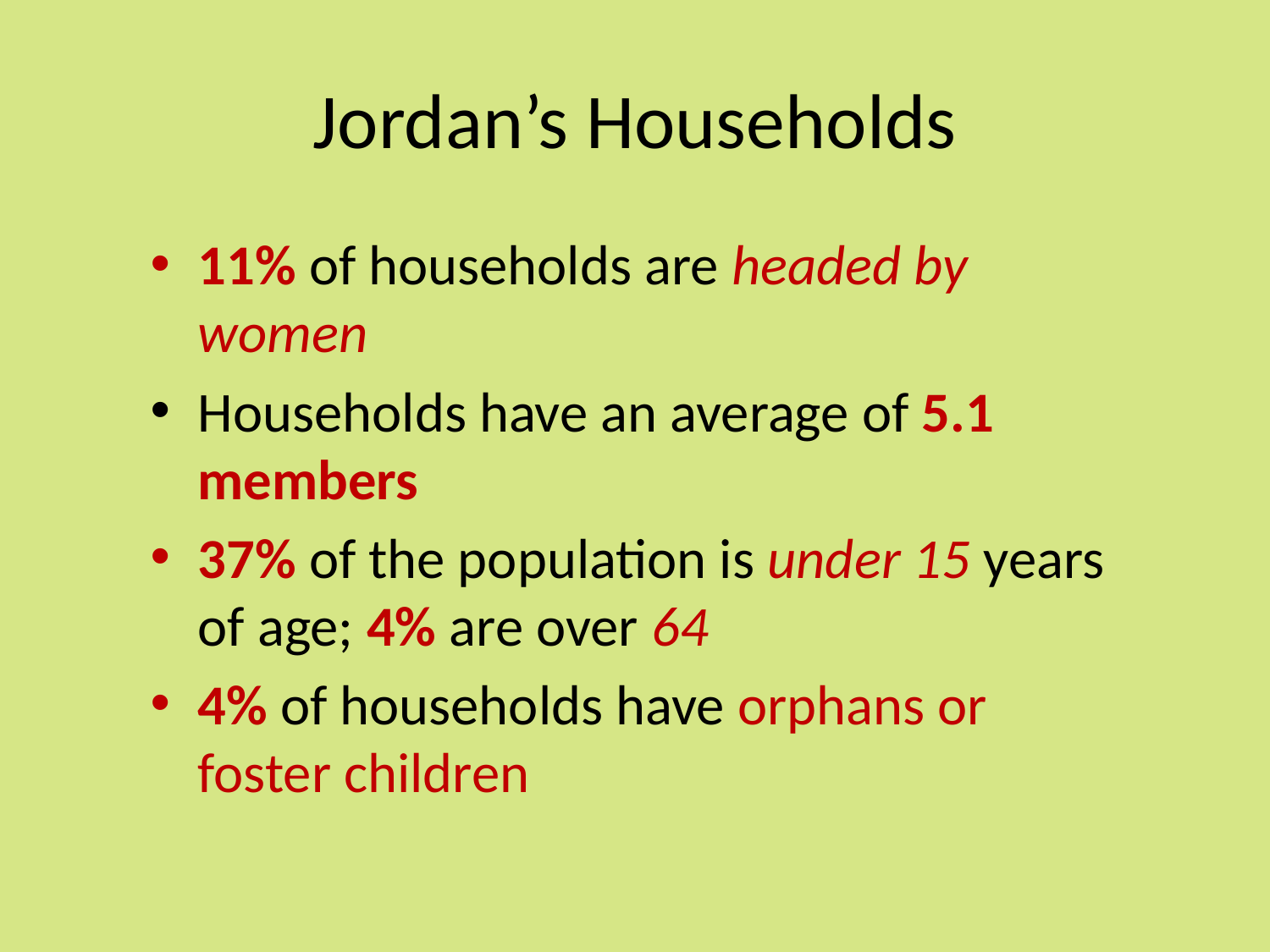

# Jordan’s Households
11% of households are headed by women
Households have an average of 5.1 members
37% of the population is under 15 years of age; 4% are over 64
4% of households have orphans or foster children